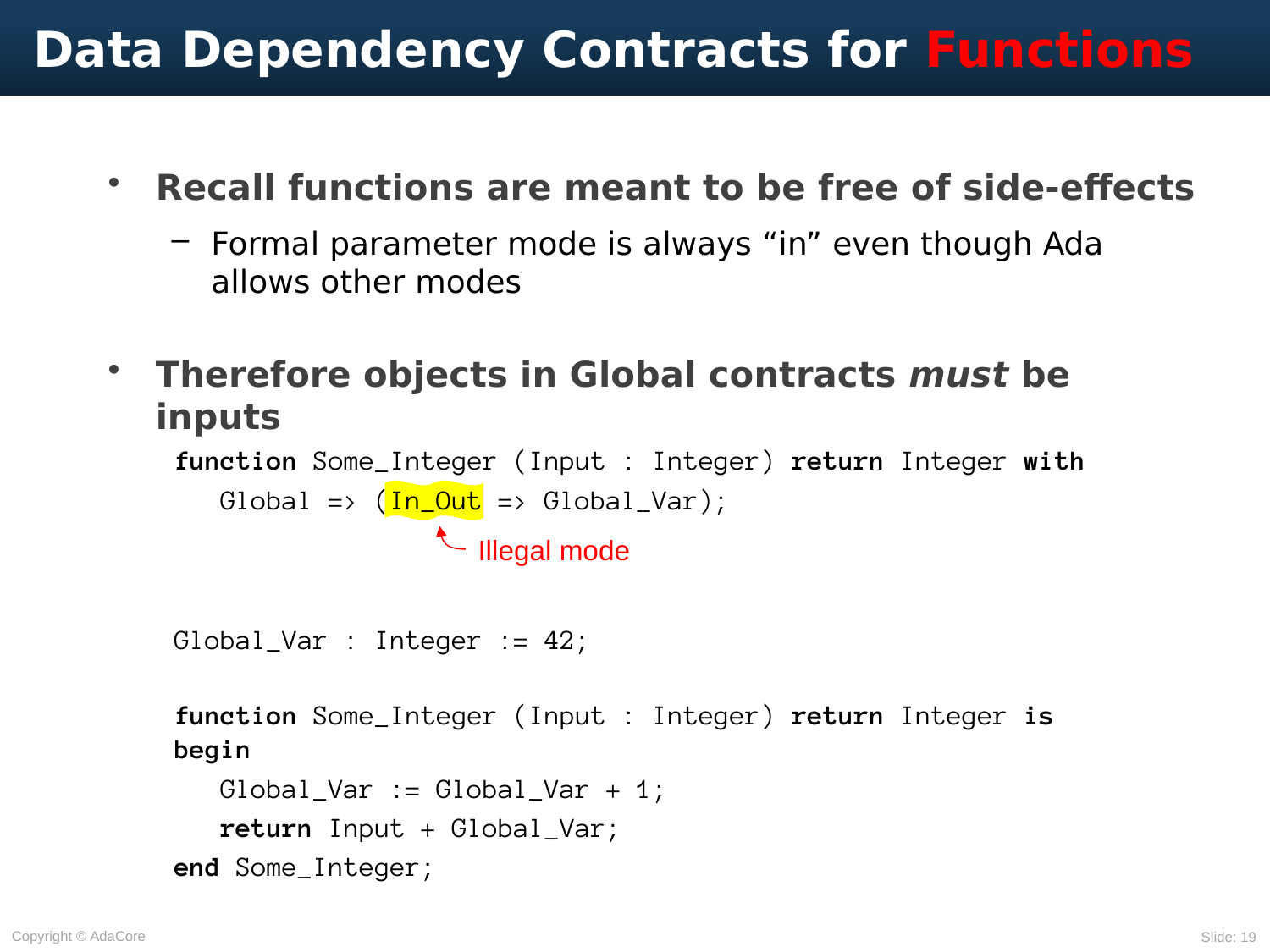

# Data Dependency Contracts for Functions
Recall functions are meant to be free of side-effects
Formal parameter mode is always “in” even though Ada allows other modes
Therefore objects in Global contracts must be inputs
function Some_Integer (Input : Integer) return Integer with
   Global => (In_Out => Global_Var);
Global_Var : Integer := 42;
function Some_Integer (Input : Integer) return Integer is
begin
   Global_Var := Global_Var + 1;
   return Input + Global_Var;
end Some_Integer;

Illegal mode